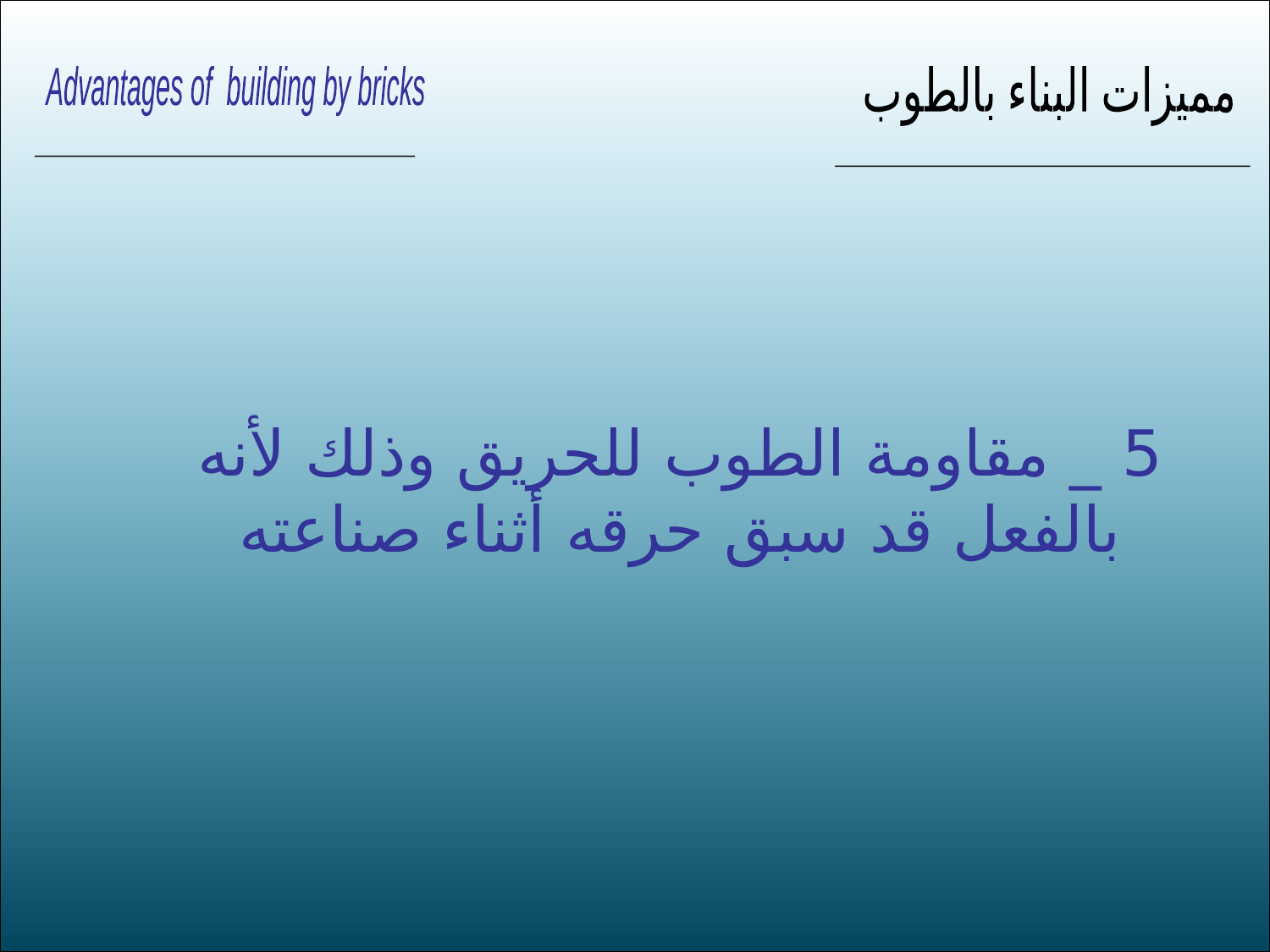

Advantages of  building by bricks
مميزات البناء بالطوب

5 _ مقاومة الطوب للحريق وذلك لأنه بالفعل قد سبق حرقه أثناء صناعته